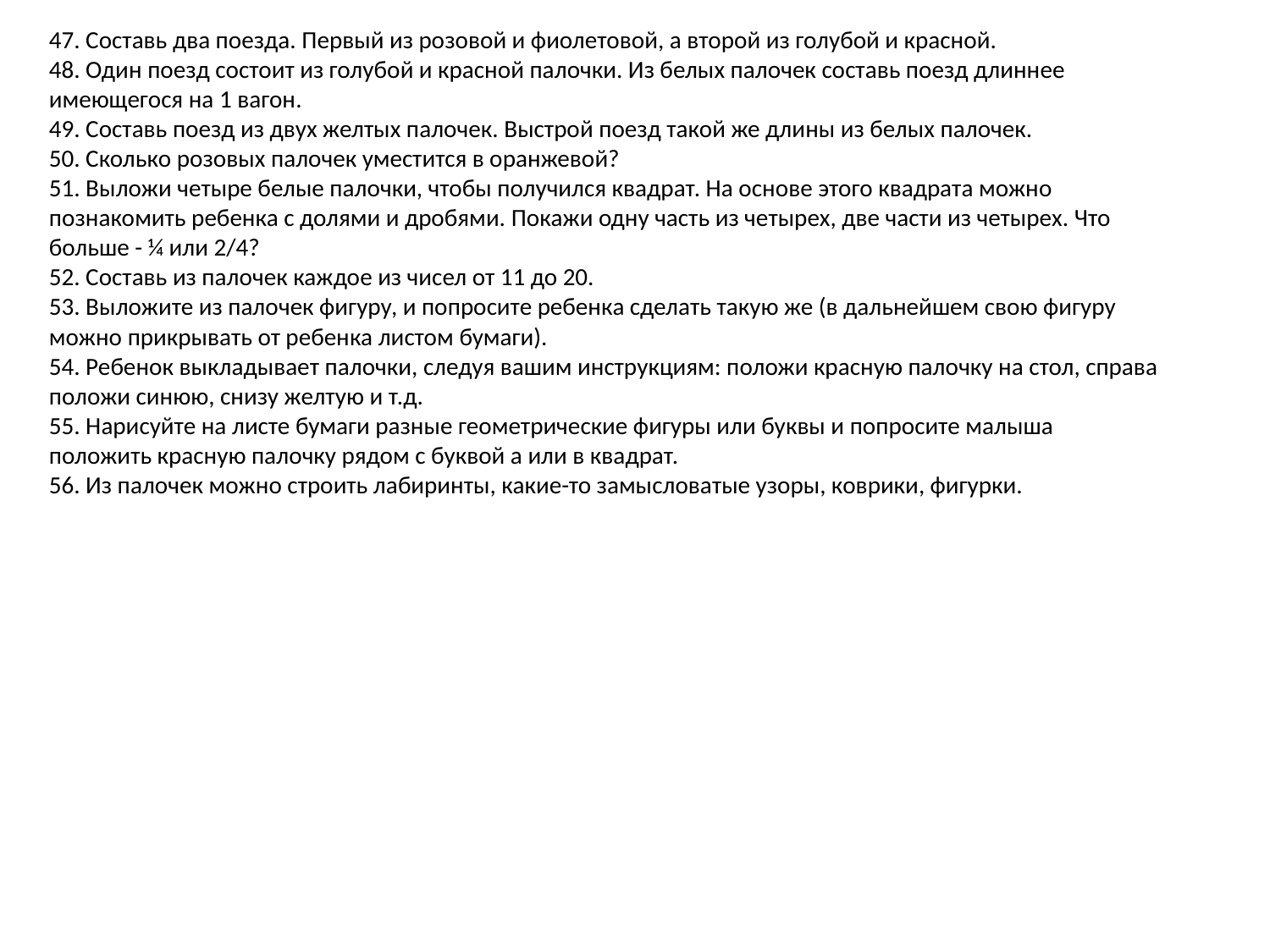

# 47. Составь два поезда. Первый из розовой и фиолетовой, а второй из голубой и красной. 48. Один поезд состоит из голубой и красной палочки. Из белых палочек составь поезд длиннее имеющегося на 1 вагон. 49. Составь поезд из двух желтых палочек. Выстрой поезд такой же длины из белых палочек. 50. Сколько розовых палочек уместится в оранжевой? 51. Выложи четыре белые палочки, чтобы получился квадрат. На основе этого квадрата можно познакомить ребенка с долями и дробями. Покажи одну часть из четырех, две части из четырех. Что больше - ¼ или 2/4? 52. Составь из палочек каждое из чисел от 11 до 20. 53. Выложите из палочек фигуру, и попросите ребенка сделать такую же (в дальнейшем свою фигуру можно прикрывать от ребенка листом бумаги). 54. Ребенок выкладывает палочки, следуя вашим инструкциям: положи красную палочку на стол, справа положи синюю, снизу желтую и т.д. 55. Нарисуйте на листе бумаги разные геометрические фигуры или буквы и попросите малыша положить красную палочку рядом с буквой а или в квадрат. 56. Из палочек можно строить лабиринты, какие-то замысловатые узоры, коврики, фигурки.